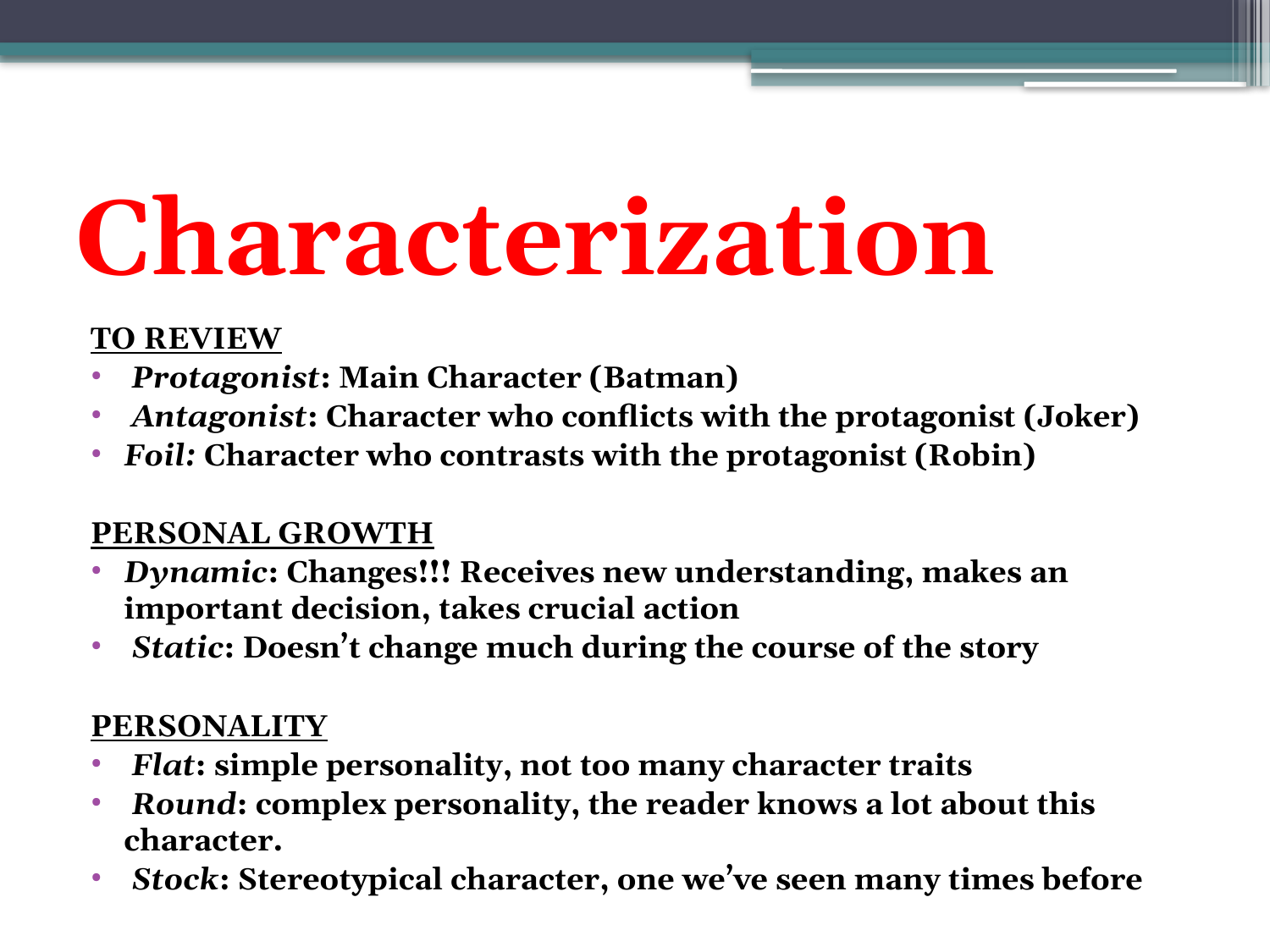

# Characterization
To review
 Protagonist: Main Character (Batman)
 Antagonist: Character who conflicts with the protagonist (Joker)
Foil: Character who contrasts with the protagonist (Robin)

Personal growth
Dynamic: Changes!!! Receives new understanding, makes an important decision, takes crucial action
 Static: Doesn’t change much during the course of the story

Personality
 Flat: simple personality, not too many character traits
 Round: complex personality, the reader knows a lot about this character.
 Stock: Stereotypical character, one we’ve seen many times before